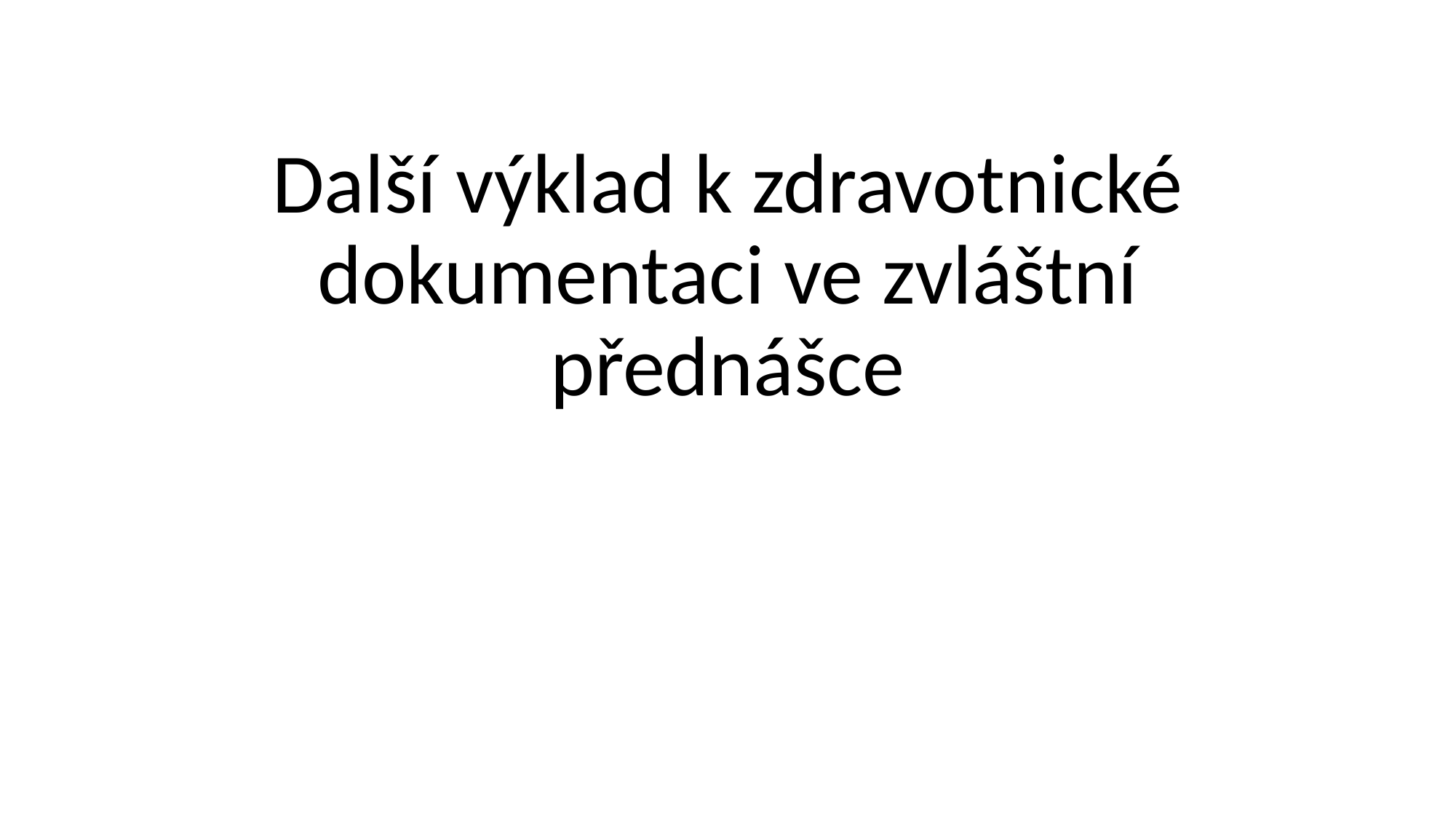

# Další výklad k zdravotnické dokumentaci ve zvláštní přednášce